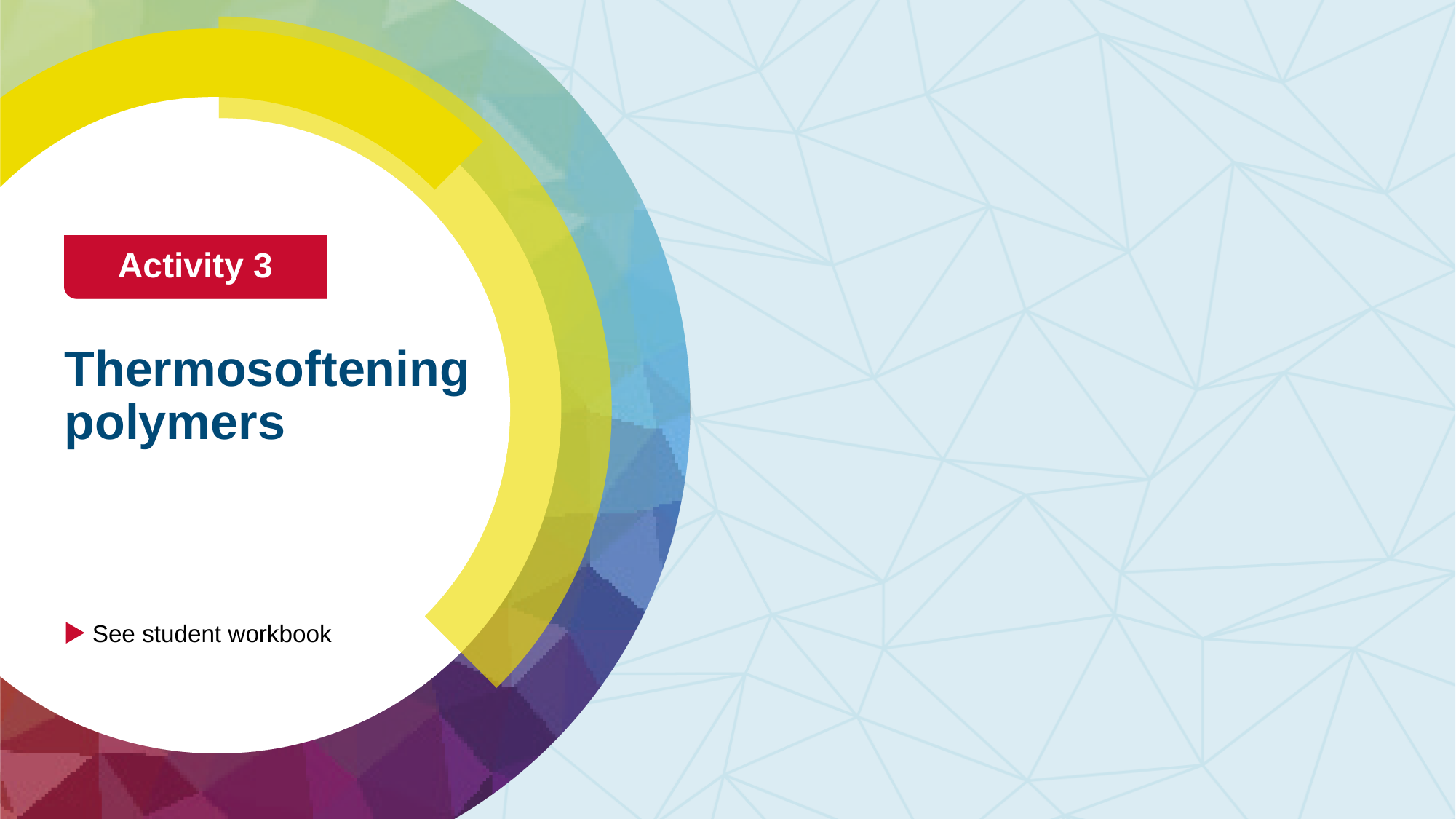

Activity 3
# Thermosoftening polymers
See student workbook